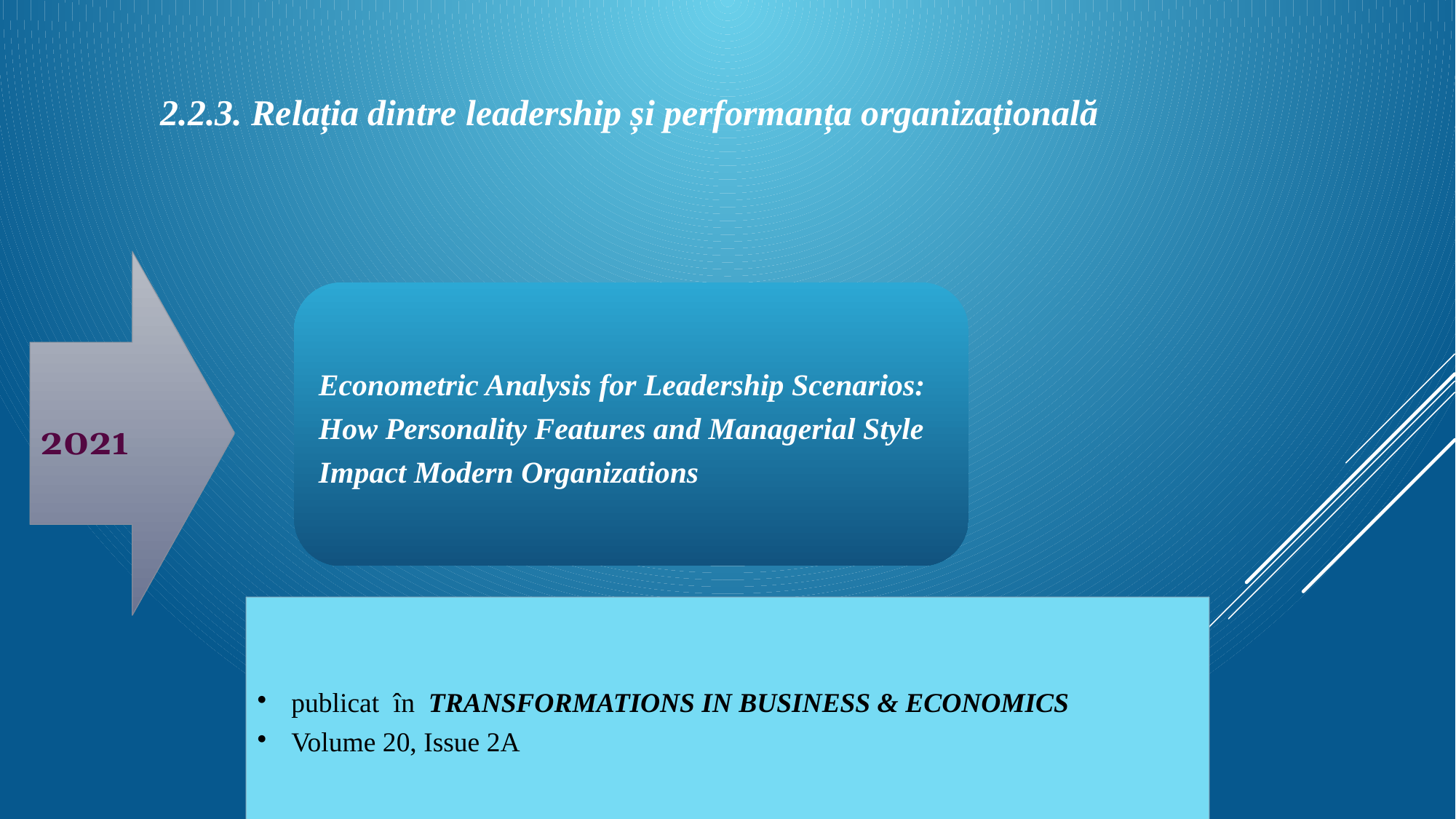

2.2.3. Relația dintre leadership și performanța organizațională
2021
Econometric Analysis for Leadership Scenarios: How Personality Features and Managerial Style Impact Modern Organizations
publicat  în  TRANSFORMATIONS IN BUSINESS & ECONOMICS
Volume 20, Issue 2A